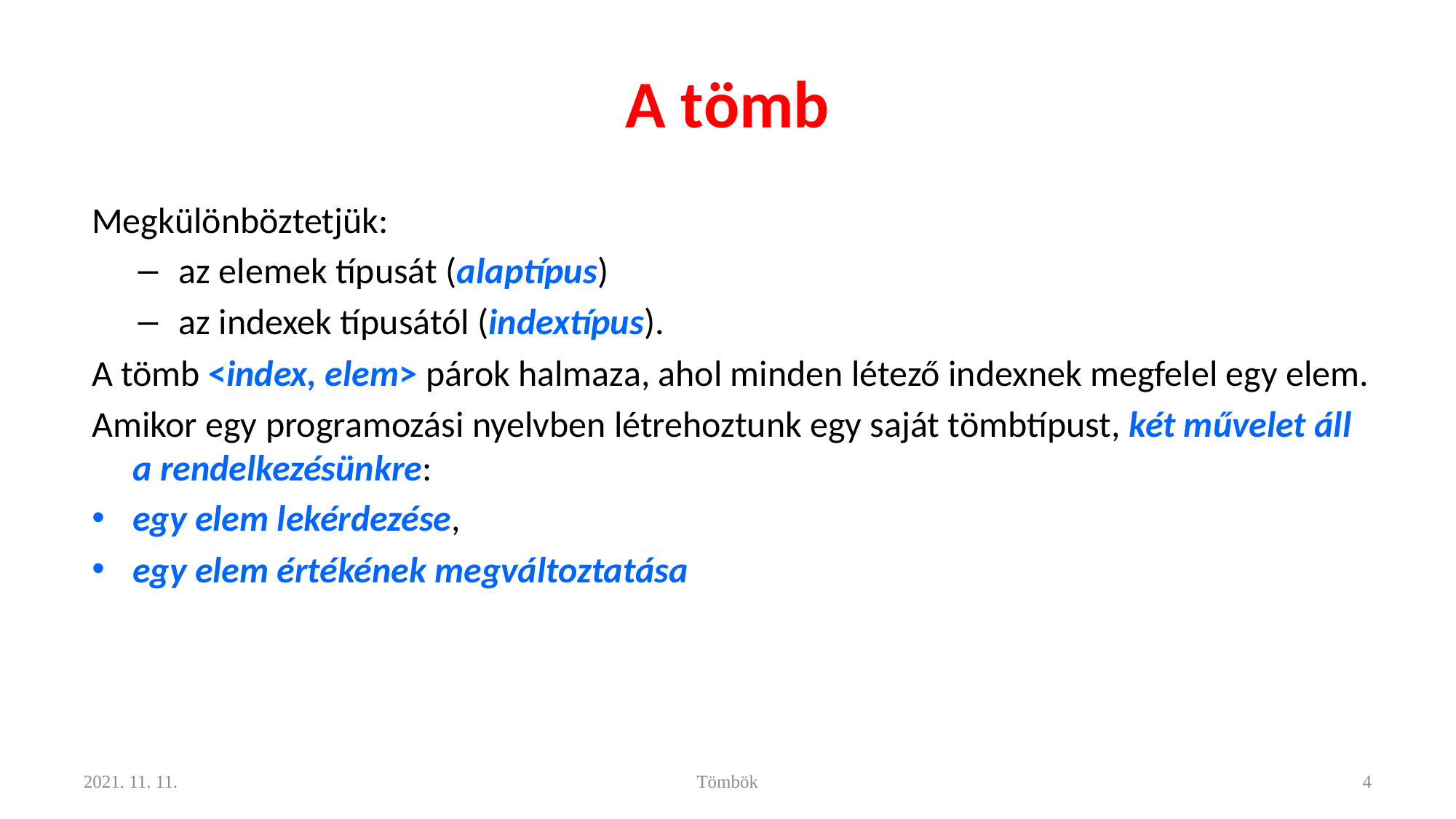

# A tömb
Megkülönböztetjük:
az elemek típusát (alaptípus)
az indexek típusától (indextípus).
A tömb <index, elem> párok halmaza, ahol minden létező indexnek megfelel egy elem.
Amikor egy programozási nyelvben létrehoztunk egy saját tömbtípust, két művelet áll a rendelkezésünkre:
egy elem lekérdezése,
egy elem értékének megváltoztatása
2021. 11. 11.
Tömbök
4